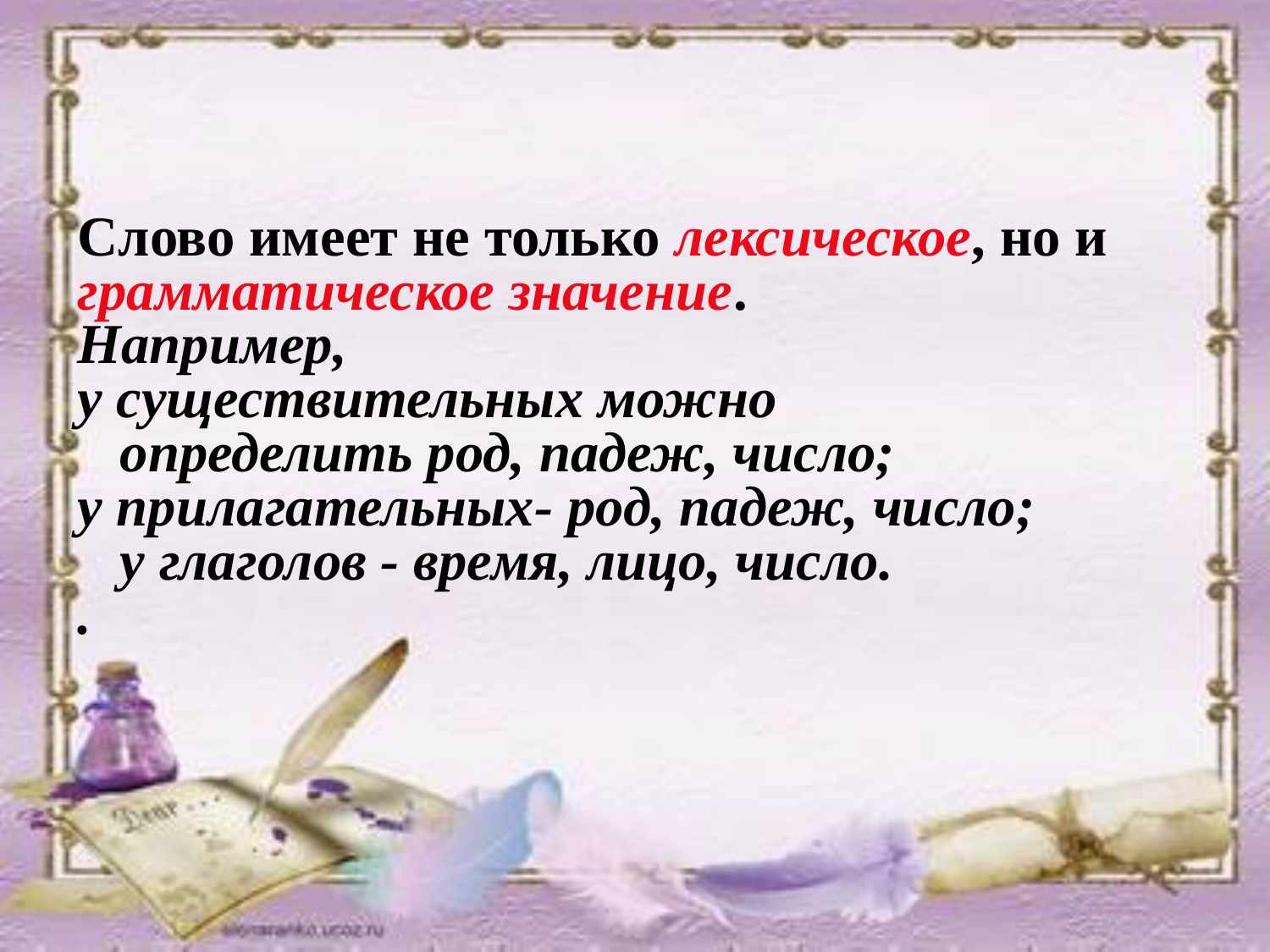

Слово имеет не только лексическое, но и грамматическое значение.
Например,
у существительных можно
   определить род, падеж, число;
у прилагательных- род, падеж, число;
   у глаголов - время, лицо, число.
.